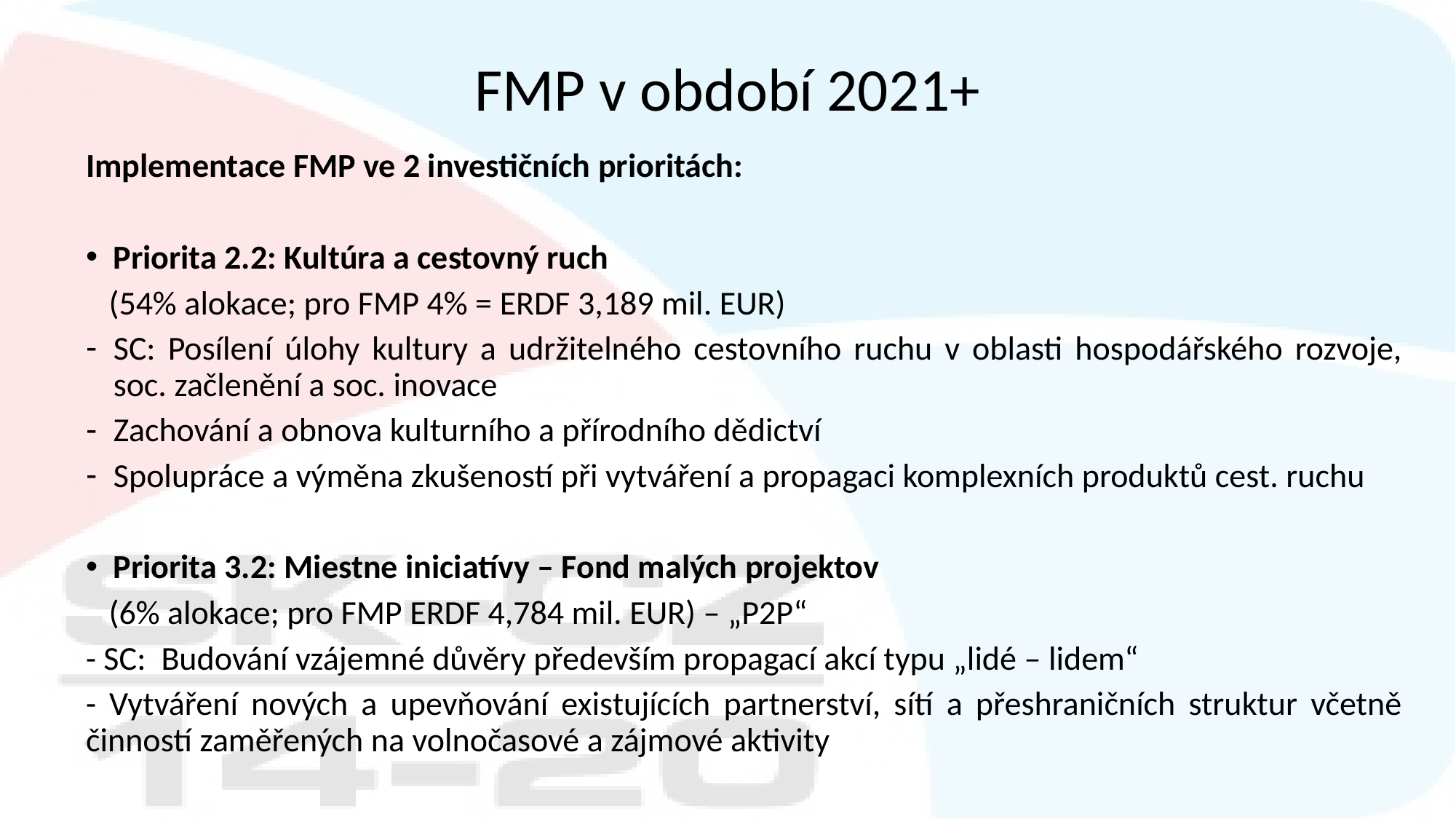

# FMP v období 2021+
Implementace FMP ve 2 investičních prioritách:

Priorita 2.2: Kultúra a cestovný ruch
   (54% alokace; pro FMP 4% = ERDF 3,189 mil. EUR)
SC: Posílení úlohy kultury a udržitelného cestovního ruchu v oblasti hospodářského rozvoje, soc. začlenění a soc. inovace
Zachování a obnova kulturního a přírodního dědictví
Spolupráce a výměna zkušeností při vytváření a propagaci komplexních produktů cest. ruchu

Priorita 3.2: Miestne iniciatívy – Fond malých projektov
   (6% alokace; pro FMP ERDF 4,784 mil. EUR) – „P2P“
- SC:  Budování vzájemné důvěry především propagací akcí typu „lidé – lidem“
- Vytváření nových a upevňování existujících partnerství, sítí a přeshraničních struktur včetně činností zaměřených na volnočasové a zájmové aktivity